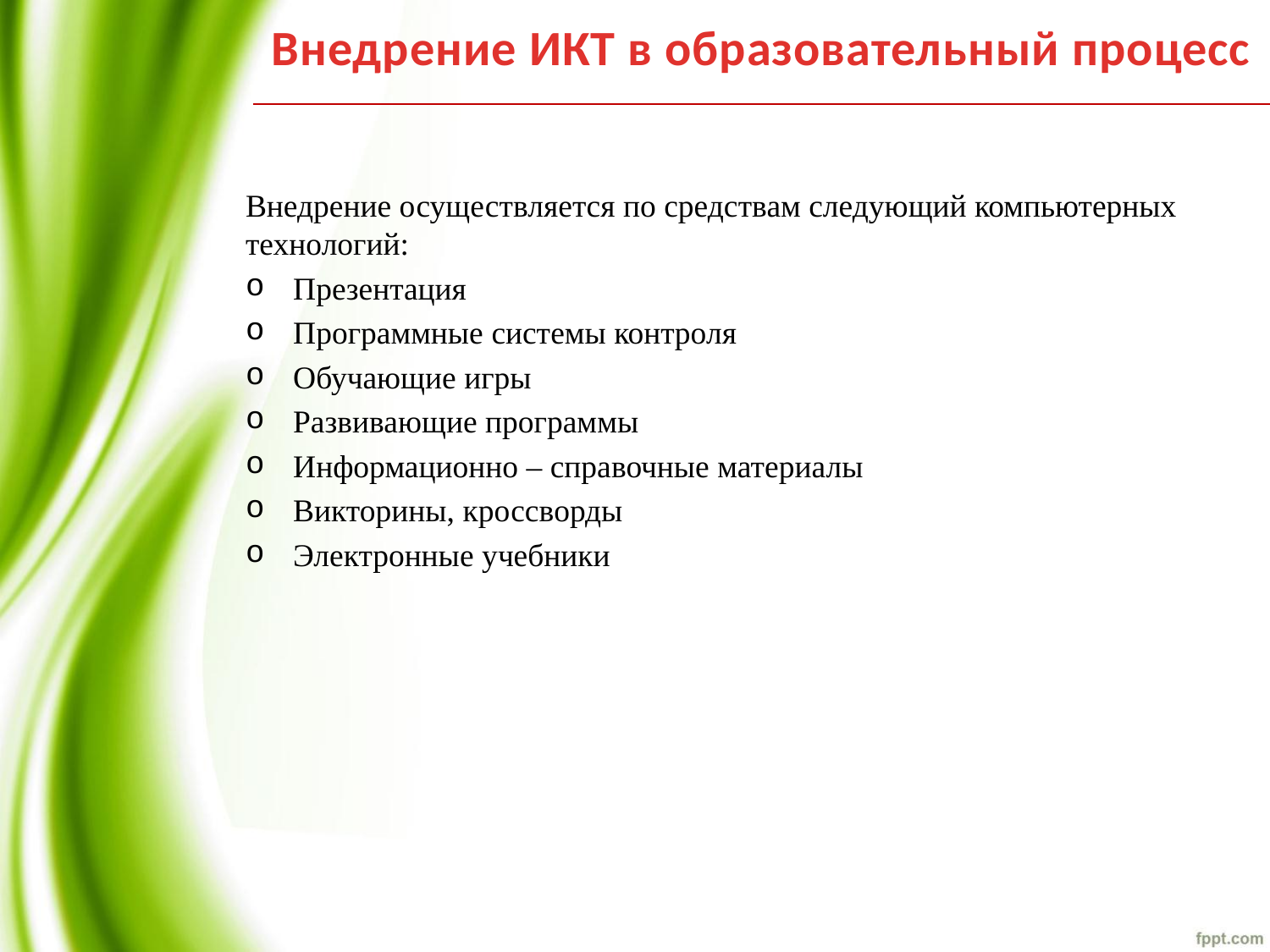

Внедрение ИКТ в образовательный процесс
Внедрение осуществляется по средствам следующий компьютерных технологий:
Презентация
Программные системы контроля
Обучающие игры
Развивающие программы
Информационно – справочные материалы
Викторины, кроссворды
Электронные учебники